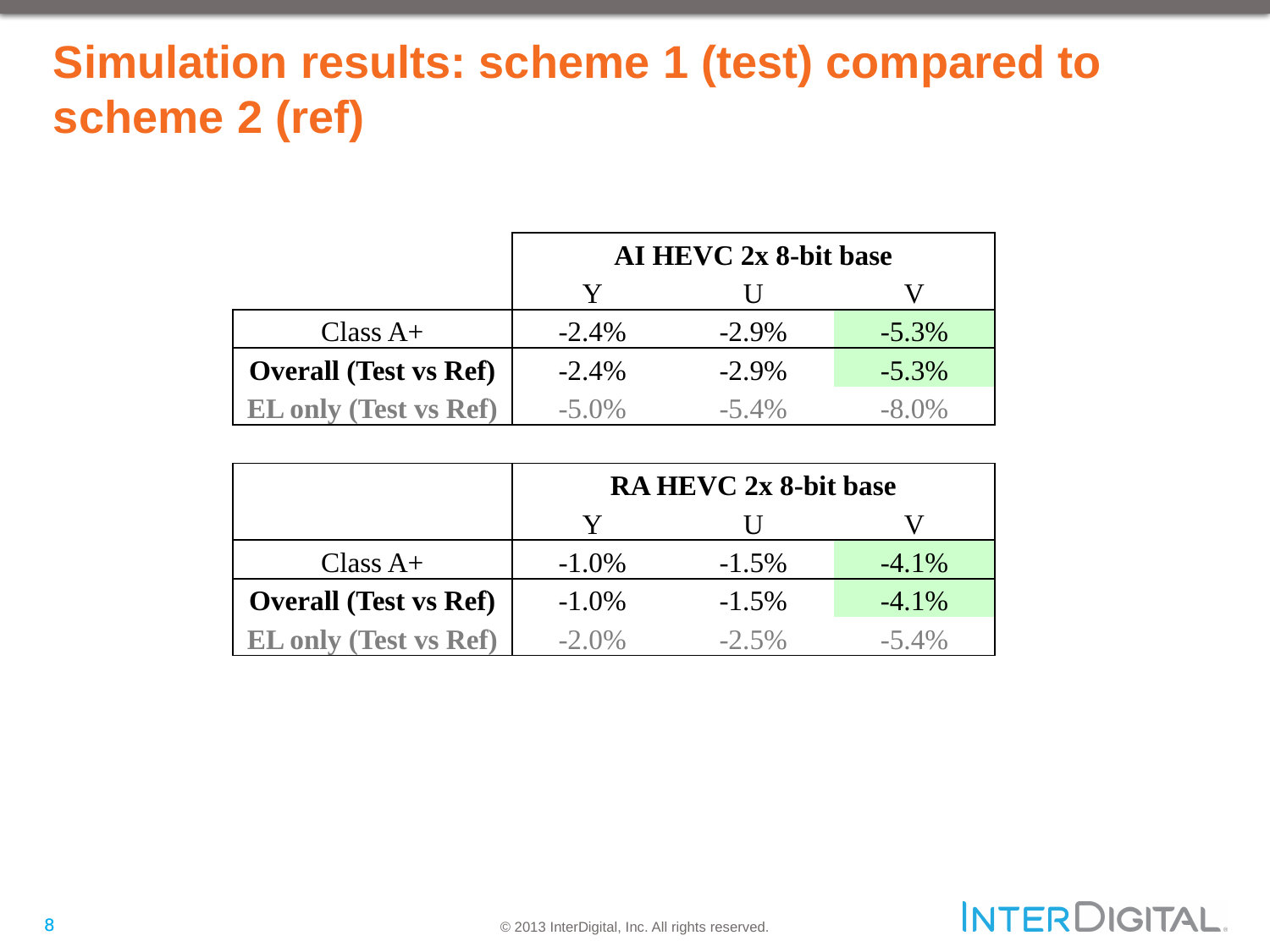

# Simulation results: scheme 1 (test) compared to scheme 2 (ref)
|  | AI HEVC 2x 8-bit base |  |  |
| --- | --- | --- | --- |
|  | Y | U | V |
| Class A+ | -2.4% | -2.9% | -5.3% |
| Overall (Test vs Ref) | -2.4% | -2.9% | -5.3% |
| EL only (Test vs Ref) | -5.0% | -5.4% | -8.0% |
|  |  |  |  |
|  | RA HEVC 2x 8-bit base |  |  |
|  | Y | U | V |
| Class A+ | -1.0% | -1.5% | -4.1% |
| Overall (Test vs Ref) | -1.0% | -1.5% | -4.1% |
| EL only (Test vs Ref) | -2.0% | -2.5% | -5.4% |